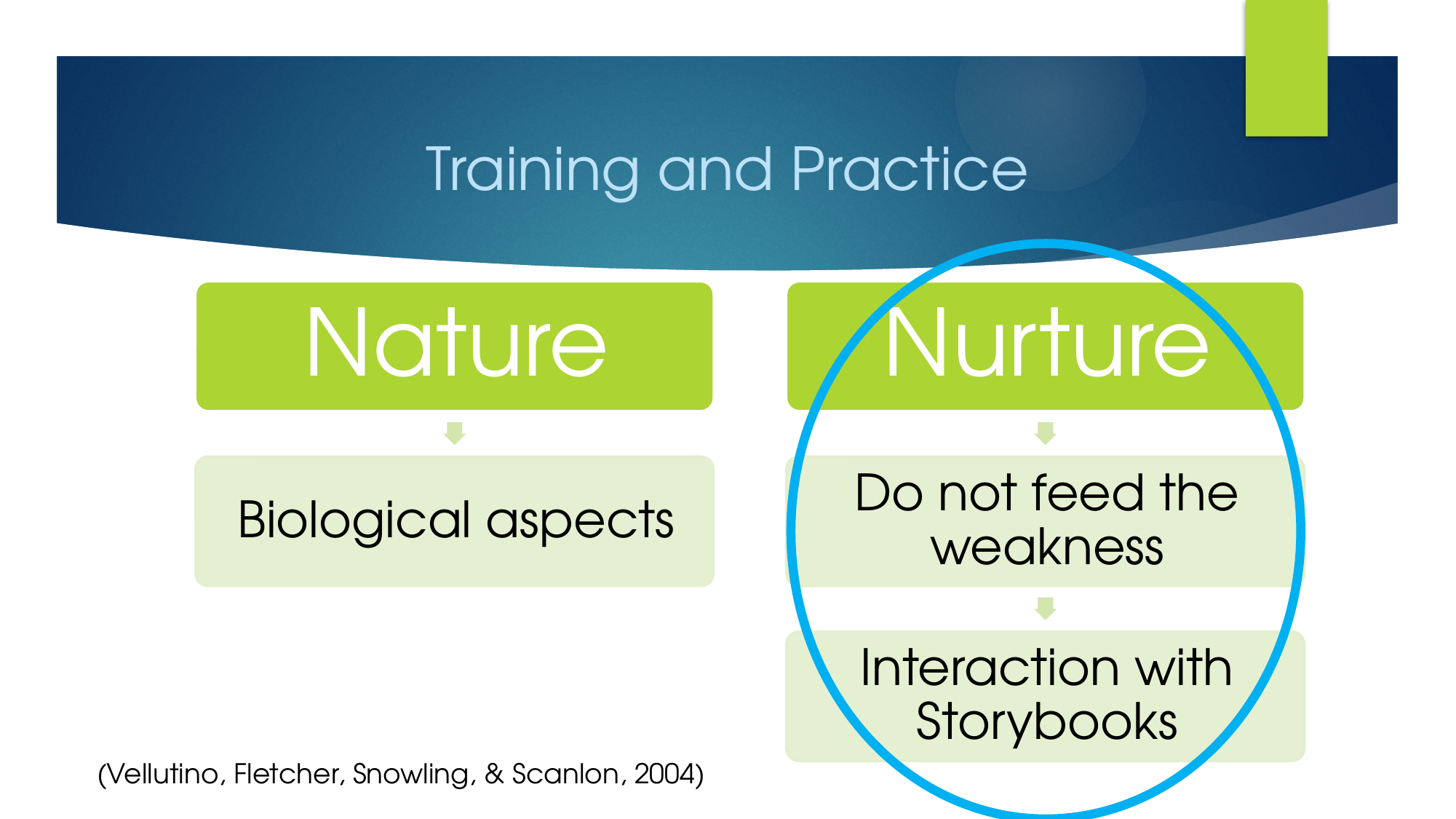

# Training and Practice

Nature
Biological aspects
Nurture
Do not feed the weakness
Interaction with Storybooks
(Vellutino, Fletcher, Snowling, & Scanlon, 2004)